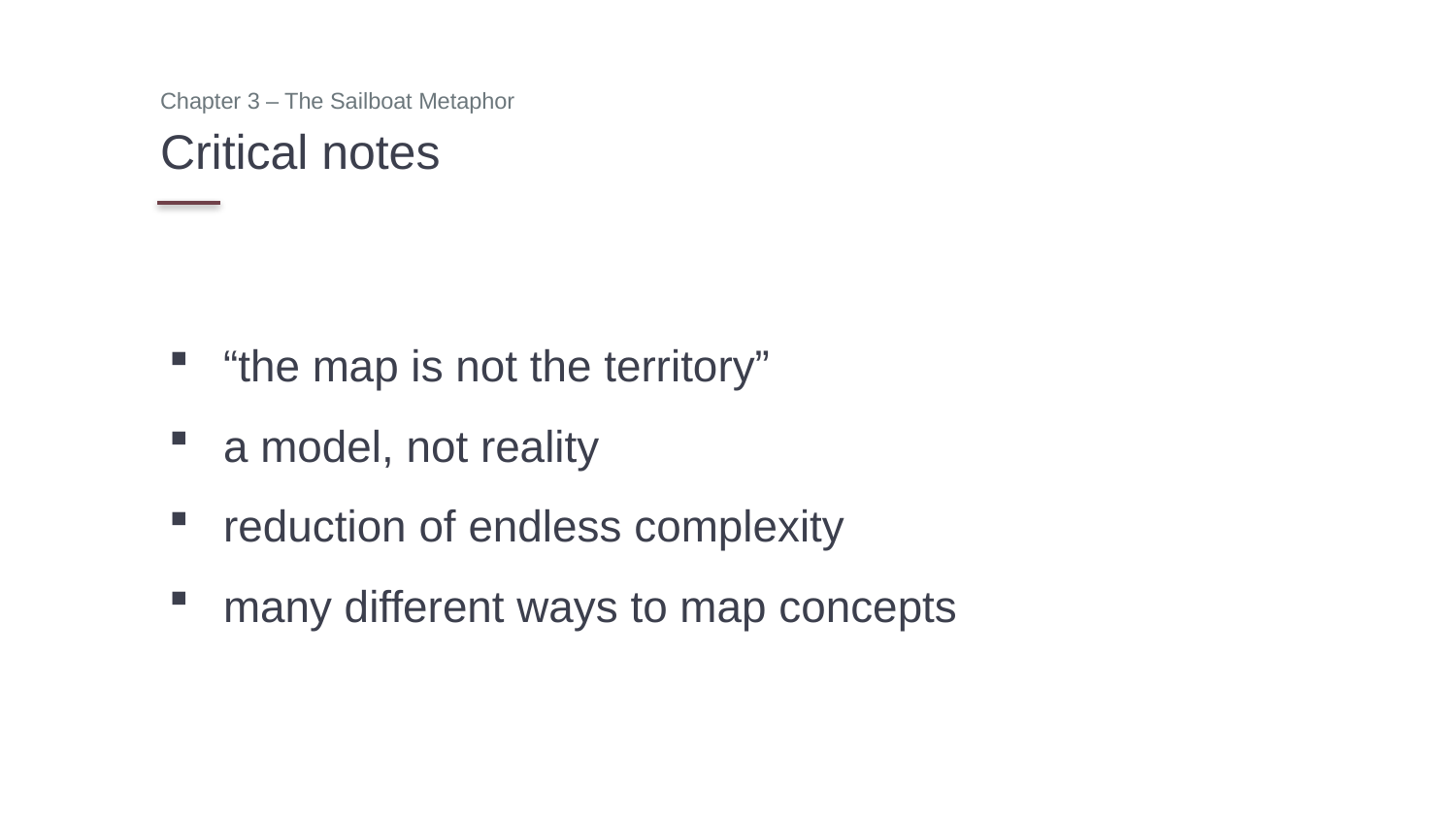

Chapter 3 – The Sailboat Metaphor
# Critical notes
“the map is not the territory”
a model, not reality
reduction of endless complexity
many different ways to map concepts